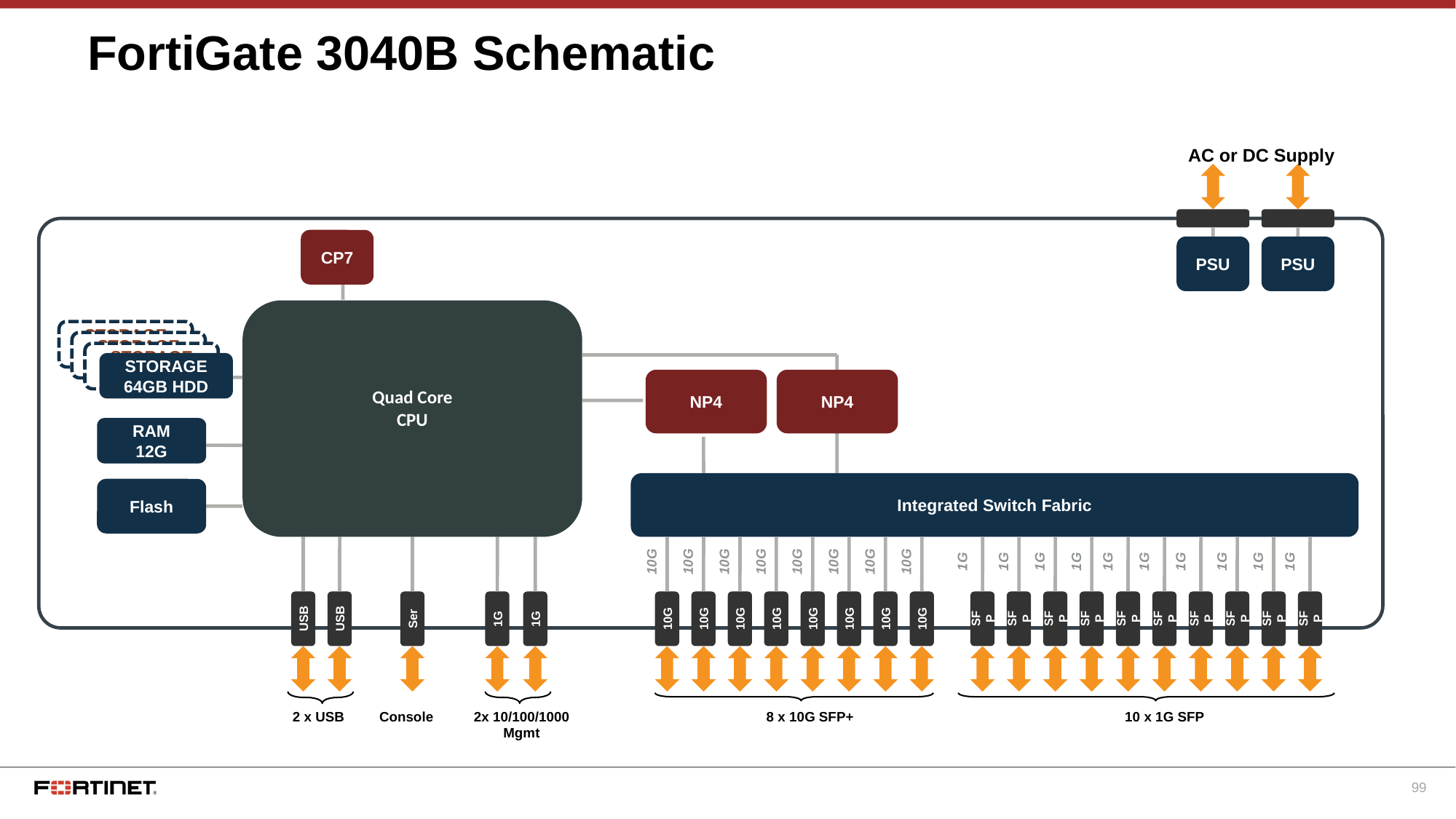

# FortiGate 3040B Schematic
AC or DC Supply

CP7
PSU
PSU

 Quad Core
CPU

STORAGE
64GB
STORAGE
64GB
STORAGE
64GB
STORAGE
64GB HDD

NP4
NP4

RAM
12G

Integrated Switch Fabric
Flash

10G
10G
10G
10G
10G
10G
10G
10G
1G

1G

1G

1G

1G
1G
1G
1G
1G
1G

USB
USB
Ser
1G
1G
10G
10G
10G
10G
10G
10G
10G
10G
SFP
SFP
SFP
SFP
SFP
SFP
SFP
SFP
SFP
SFP

2 x USB
Console
2x 10/100/1000
Mgmt
8 x 10G SFP+
10 x 1G SFP